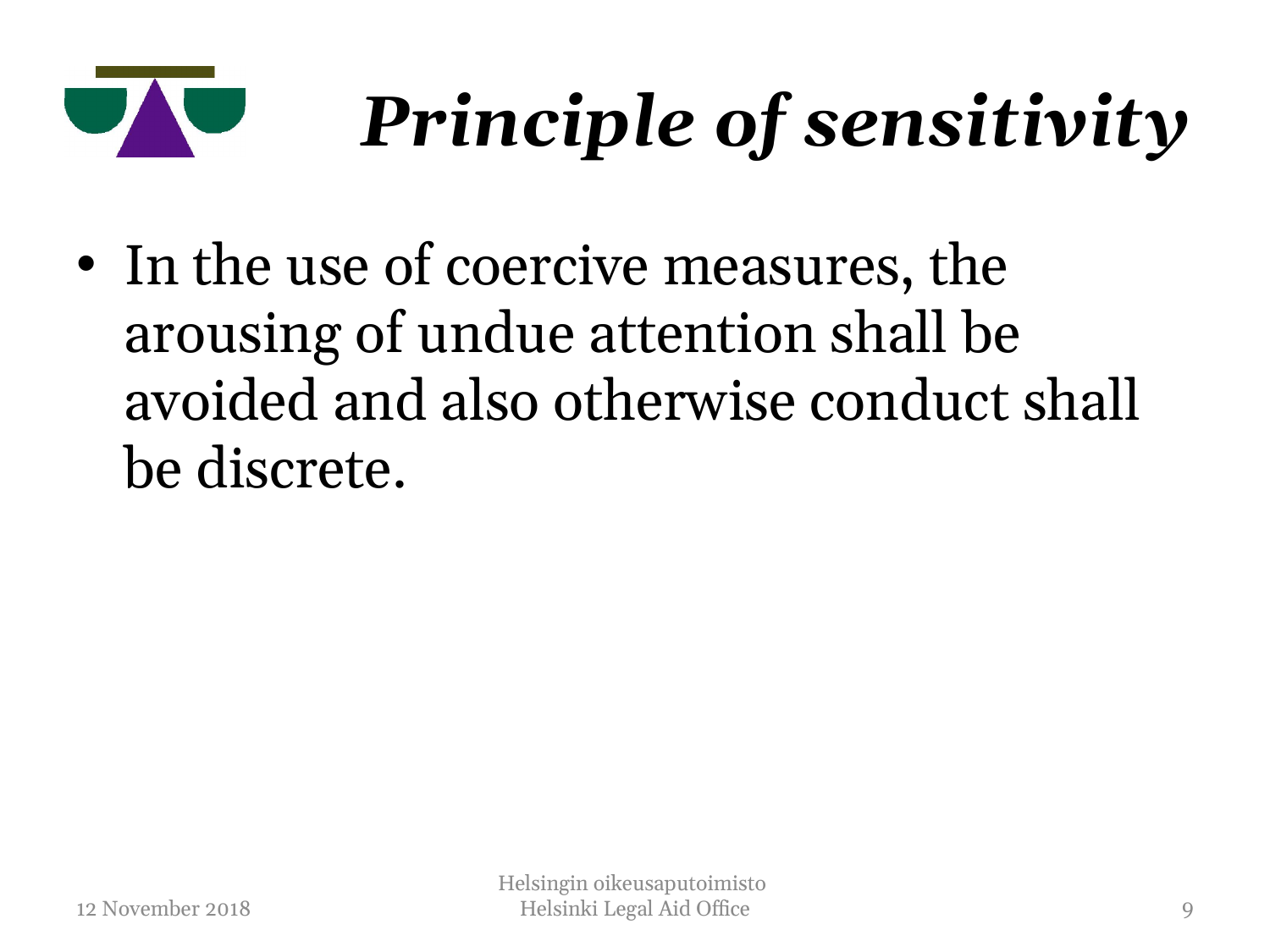

# Principle of sensitivity
In the use of coercive measures, the arousing of undue attention shall be avoided and also otherwise conduct shall be discrete.

12 November 2018
Helsingin oikeusaputoimisto
Helsinki Legal Aid Office

9